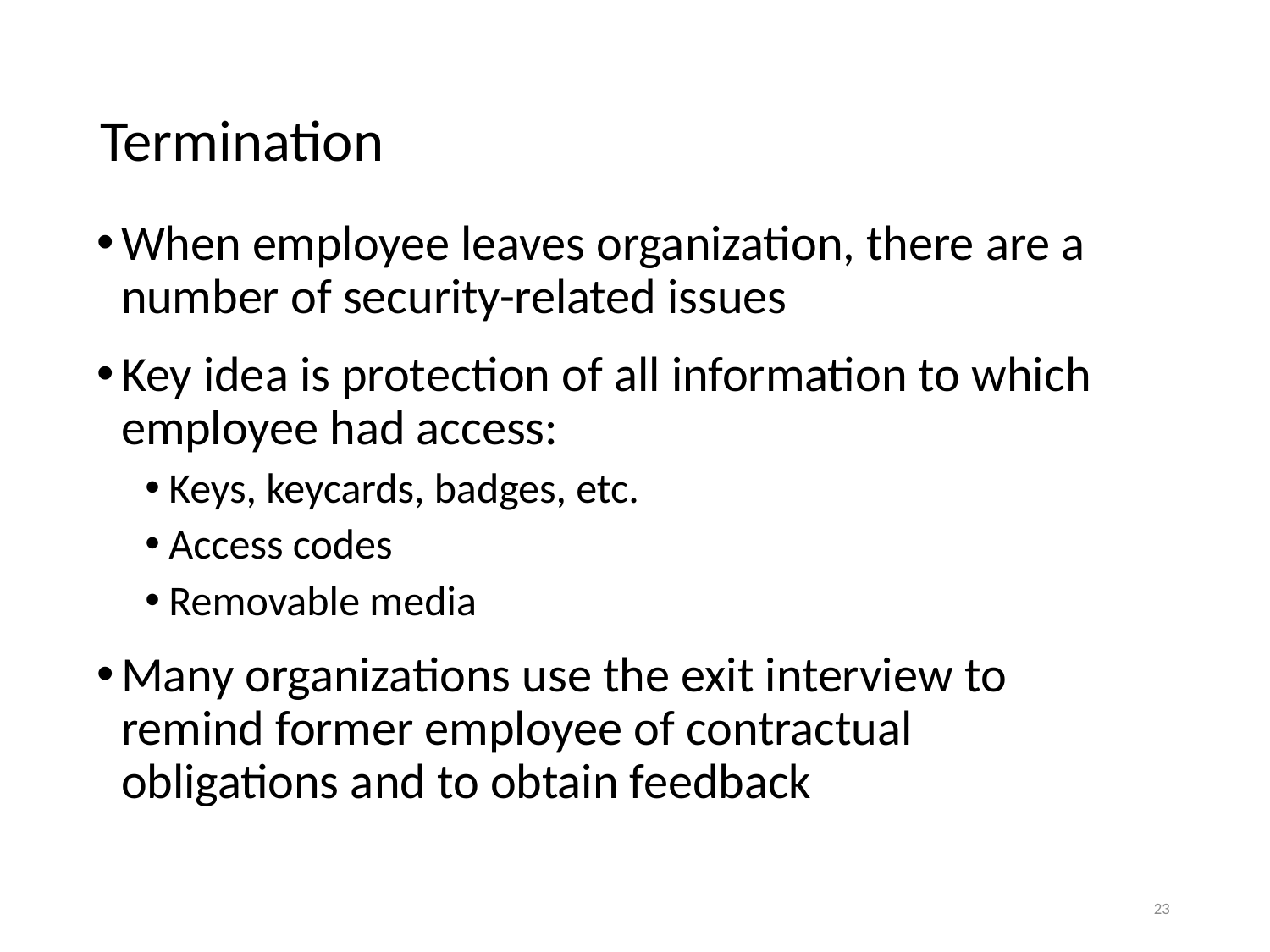

# Termination
When employee leaves organization, there are a number of security-related issues
Key idea is protection of all information to which employee had access:
Keys, keycards, badges, etc.
Access codes
Removable media
Many organizations use the exit interview to remind former employee of contractual obligations and to obtain feedback
23